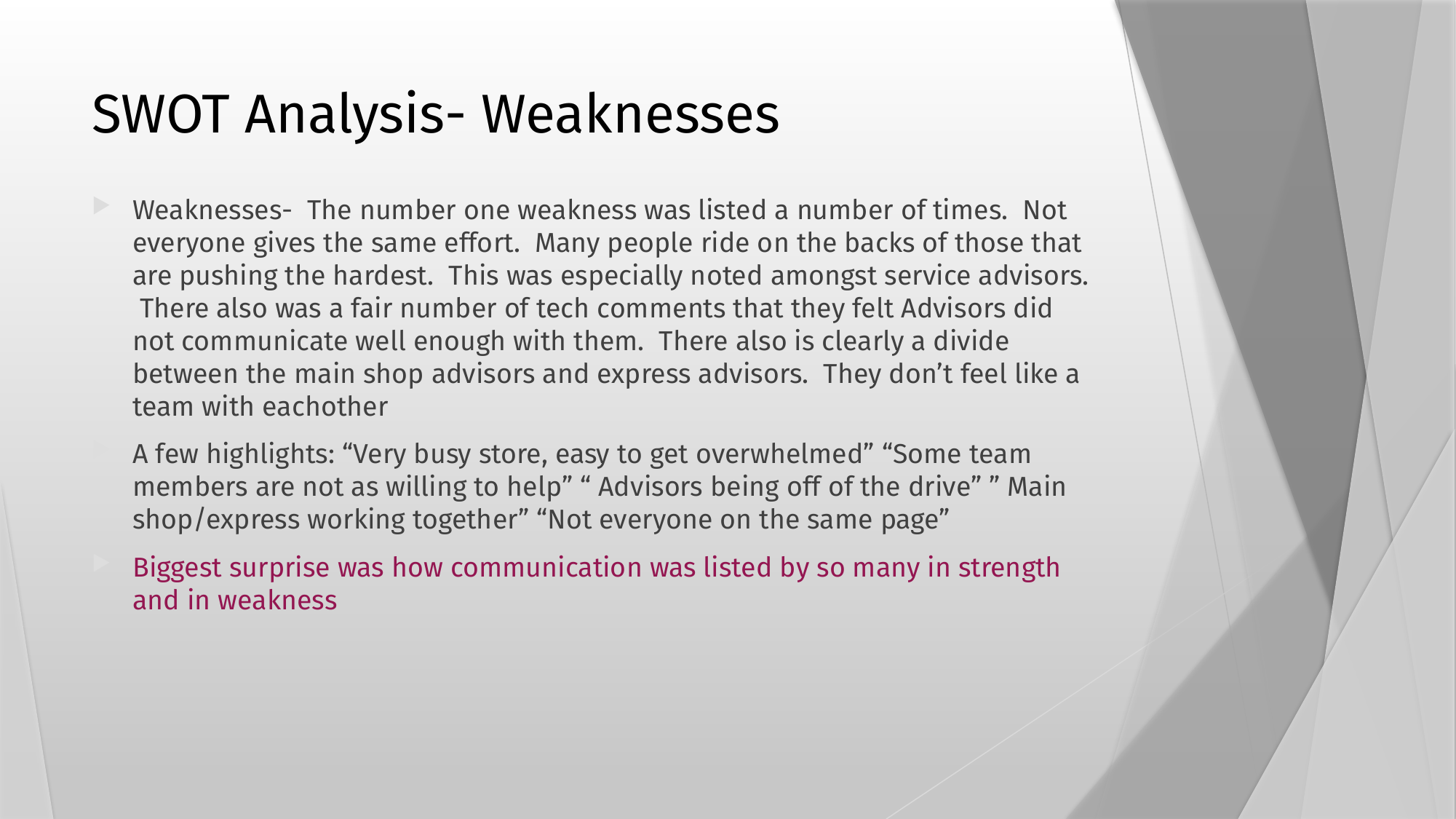

# SWOT Analysis- Weaknesses
Weaknesses-  The number one weakness was listed a number of times.  Not everyone gives the same effort.  Many people ride on the backs of those that are pushing the hardest.  This was especially noted amongst service advisors.  There also was a fair number of tech comments that they felt Advisors did not communicate well enough with them.  There also is clearly a divide between the main shop advisors and express advisors.  They don’t feel like a team with eachother
A few highlights: “Very busy store, easy to get overwhelmed” “Some team members are not as willing to help” “ Advisors being off of the drive” ” Main shop/express working together” “Not everyone on the same page”
Biggest surprise was how communication was listed by so many in strength and in weakness